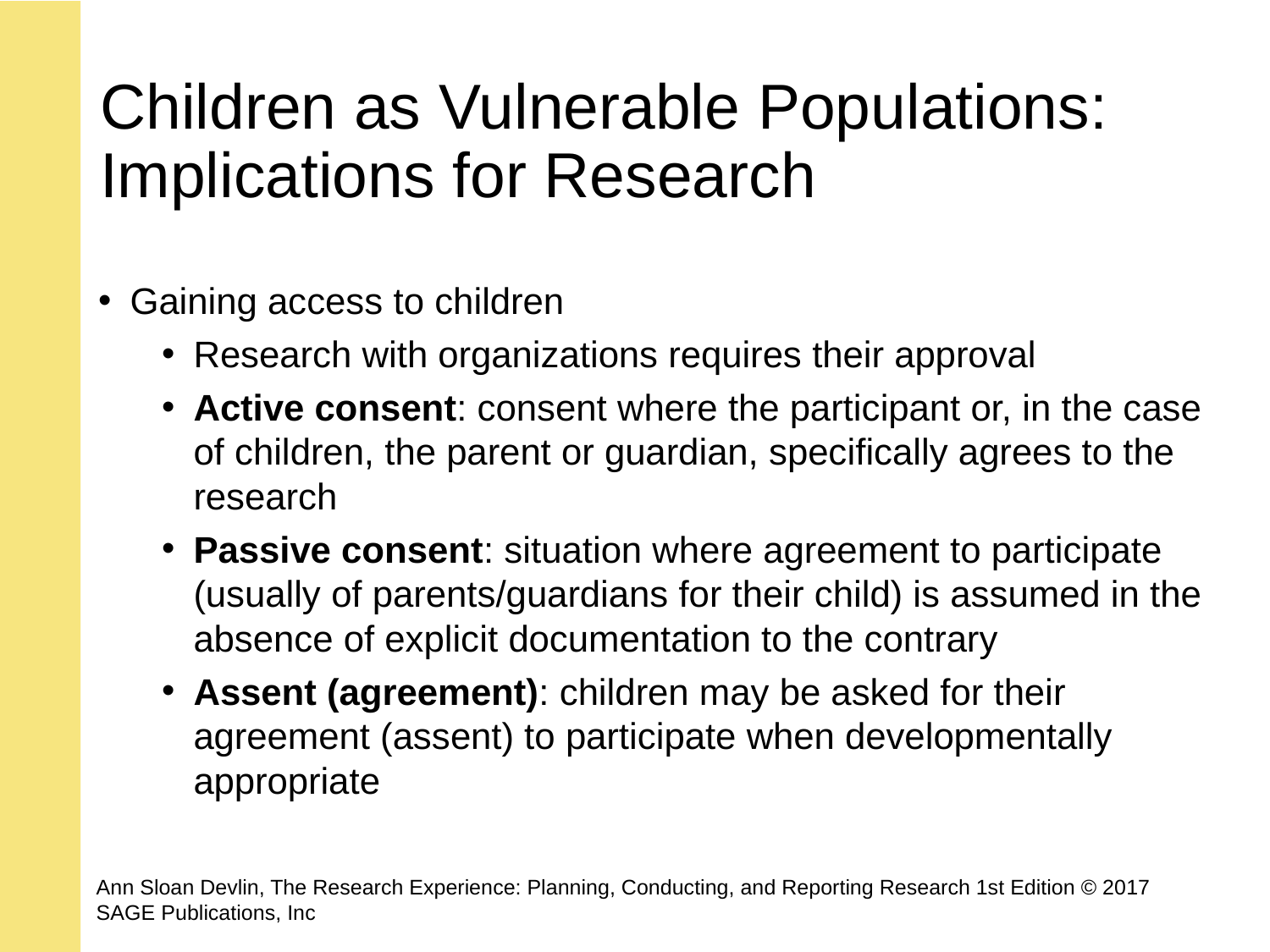

# Children as Vulnerable Populations: Implications for Research
Gaining access to children
Research with organizations requires their approval
Active consent: consent where the participant or, in the case of children, the parent or guardian, specifically agrees to the research
Passive consent: situation where agreement to participate (usually of parents/guardians for their child) is assumed in the absence of explicit documentation to the contrary
Assent (agreement): children may be asked for their agreement (assent) to participate when developmentally appropriate